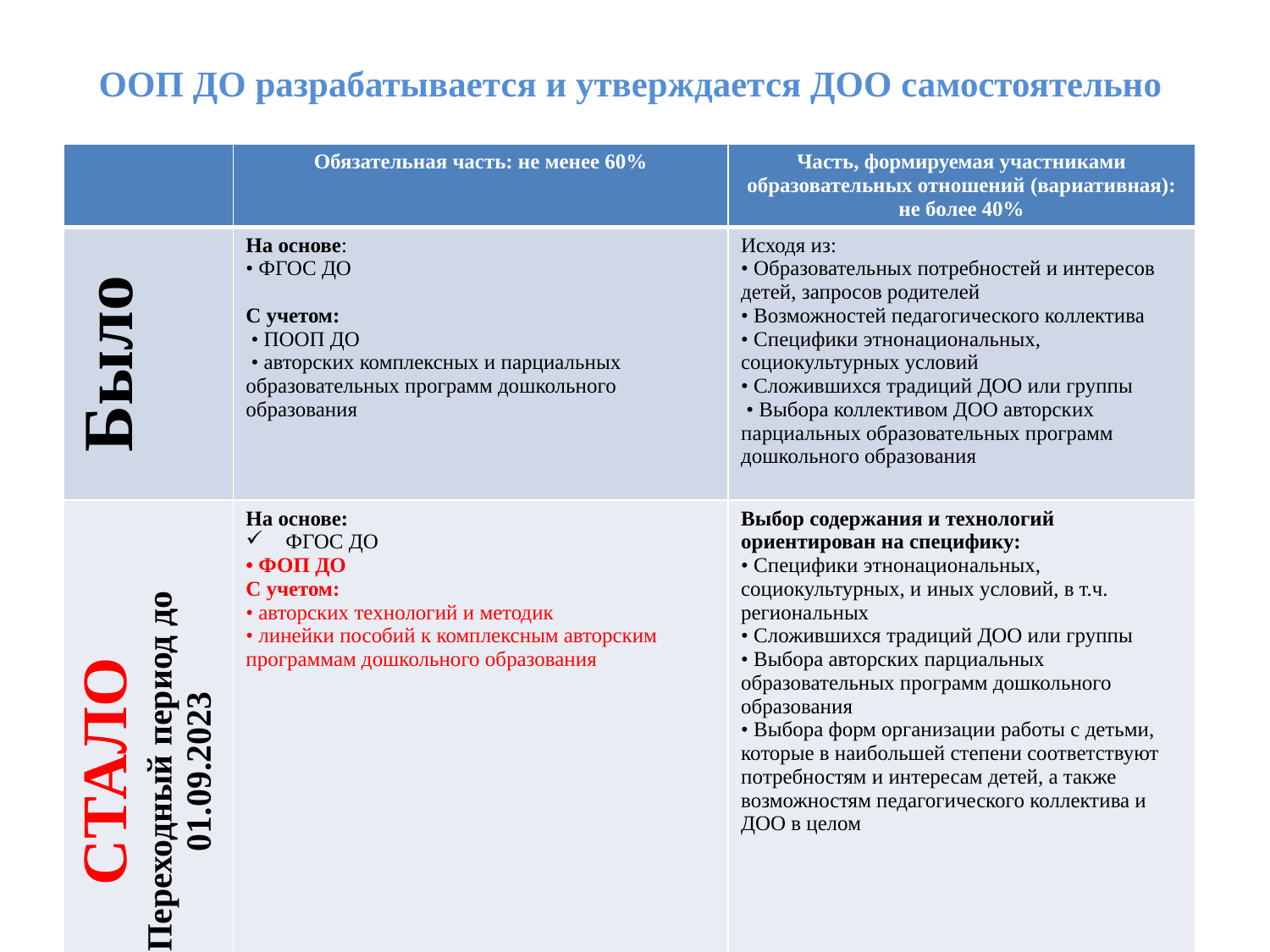

# ООП ДО разрабатывается и утверждается ДОО самостоятельно
|  | Обязательная часть: не менее 60% | Часть, формируемая участниками образовательных отношений (вариативная): не более 40% |
| --- | --- | --- |
| Было | На основе: • ФГОС ДО С учетом: • ПООП ДО • авторских комплексных и парциальных образовательных программ дошкольного образования | Исходя из: • Образовательных потребностей и интересов детей, запросов родителей • Возможностей педагогического коллектива • Специфики этнонациональных, социокультурных условий • Сложившихся традиций ДОО или группы • Выбора коллективом ДОО авторских парциальных образовательных программ дошкольного образования |
| СТАЛО Переходный период до 01.09.2023 | На основе: ФГОС ДО • ФОП ДО С учетом: • авторских технологий и методик • линейки пособий к комплексным авторским программам дошкольного образования | Выбор содержания и технологий ориентирован на специфику: • Специфики этнонациональных, социокультурных, и иных условий, в т.ч. региональных • Сложившихся традиций ДОО или группы • Выбора авторских парциальных образовательных программ дошкольного образования • Выбора форм организации работы с детьми, которые в наибольшей степени соответствуют потребностям и интересам детей, а также возможностям педагогического коллектива и ДОО в целом |